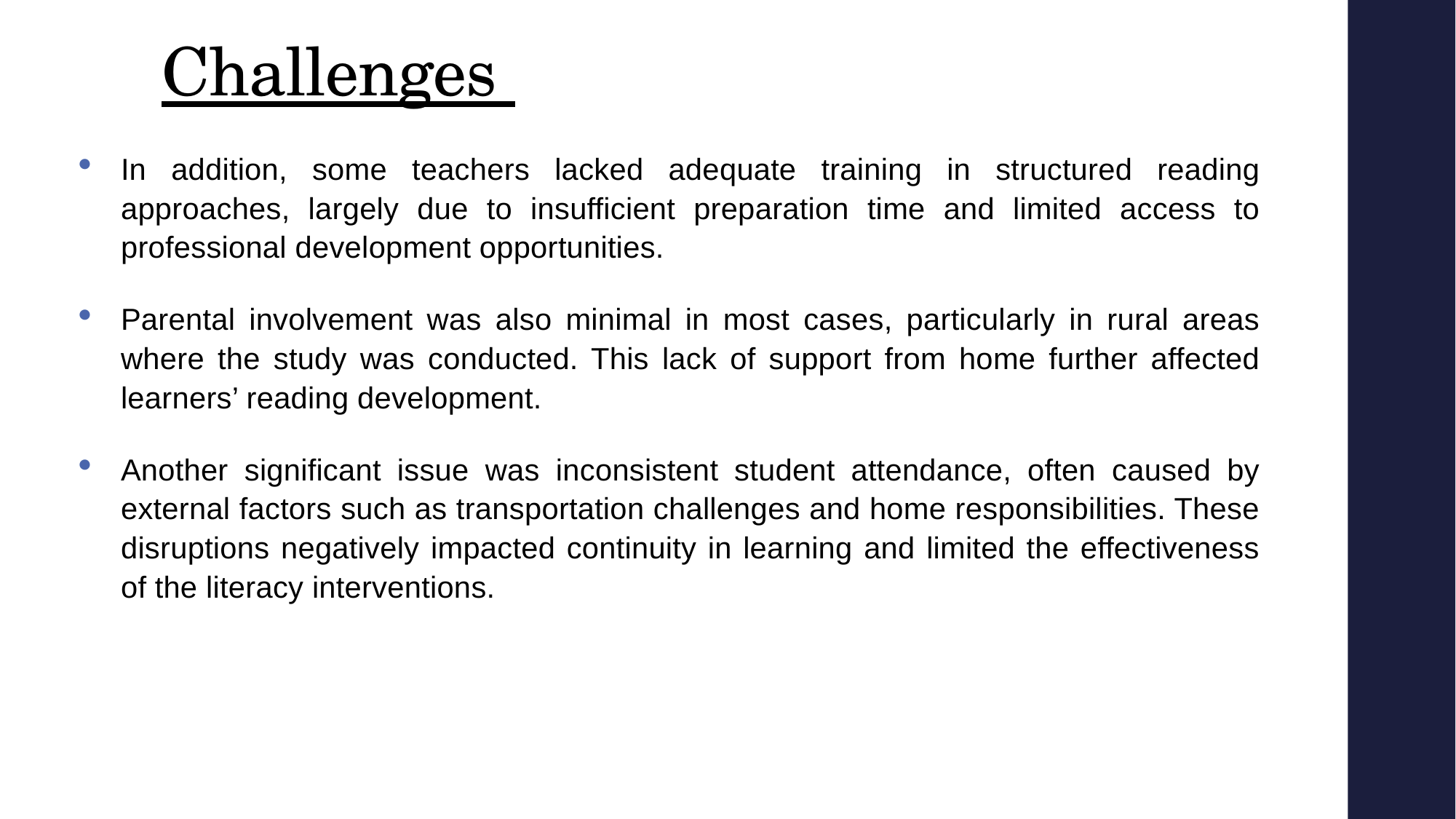

# Challenges
In addition, some teachers lacked adequate training in structured reading approaches, largely due to insufficient preparation time and limited access to professional development opportunities.
Parental involvement was also minimal in most cases, particularly in rural areas where the study was conducted. This lack of support from home further affected learners’ reading development.
Another significant issue was inconsistent student attendance, often caused by external factors such as transportation challenges and home responsibilities. These disruptions negatively impacted continuity in learning and limited the effectiveness of the literacy interventions.